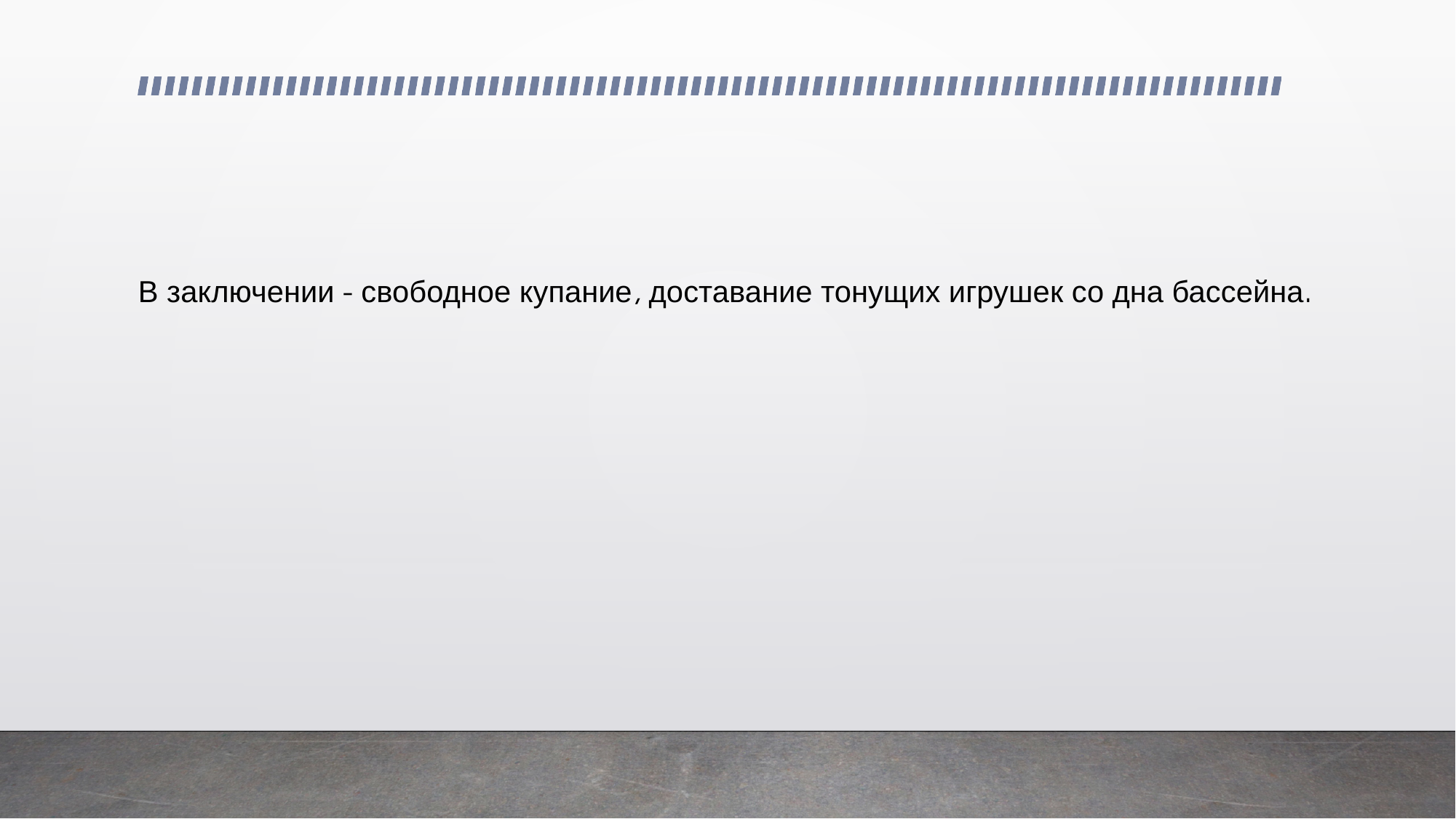

В заключении - свободное купание, доставание тонущих игрушек со дна бассейна.